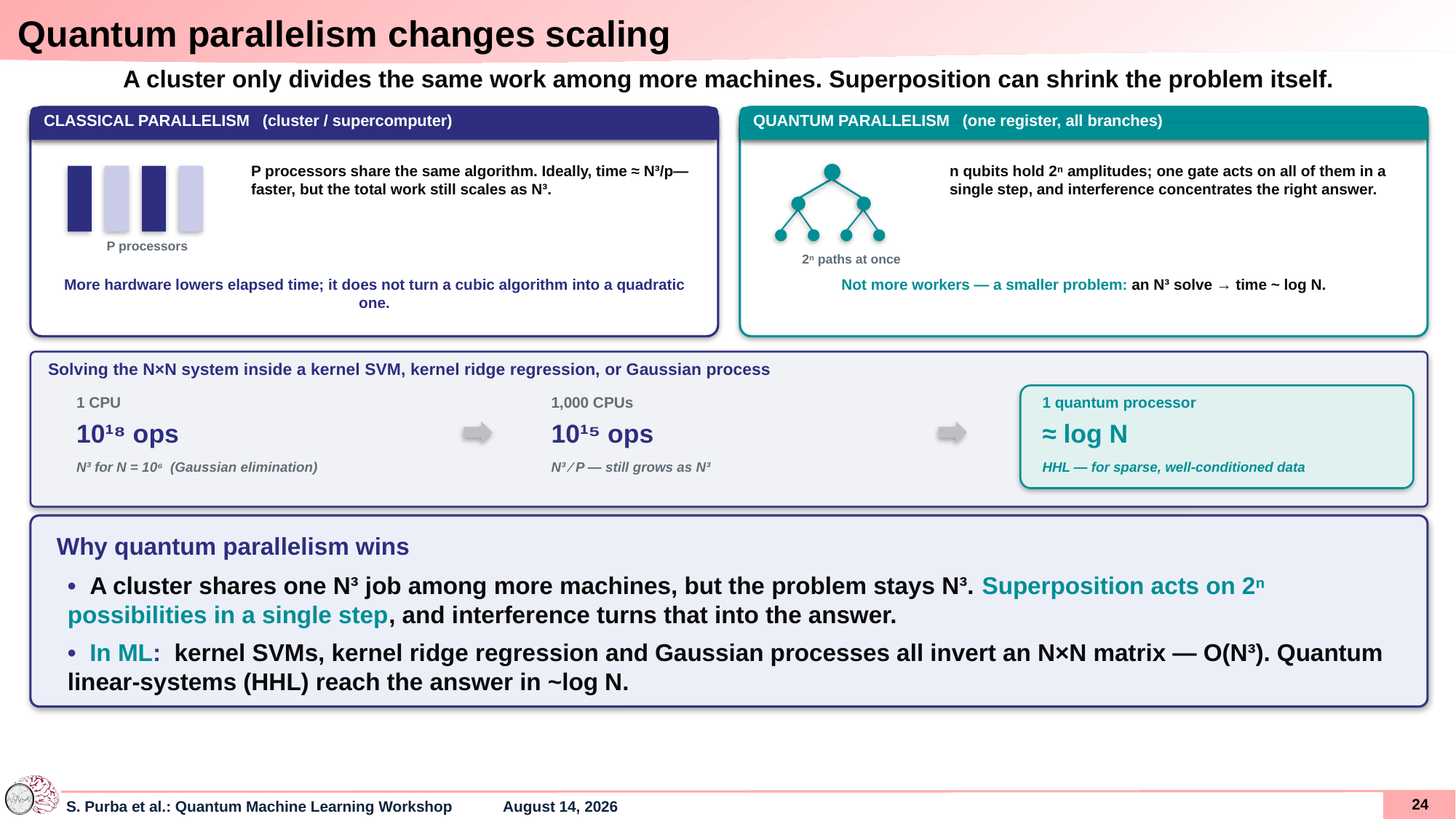

Quantum parallelism changes scaling
A cluster only divides the same work among more machines. Superposition can shrink the problem itself.

CLASSICAL PARALLELISM   (cluster / supercomputer)
QUANTUM PARALLELISM   (one register, all branches)

P processors share the same algorithm. Ideally, time ≈ N³/p—faster, but the total work still scales as N³.
n qubits hold 2ⁿ amplitudes; one gate acts on all of them in a single step, and interference concentrates the right answer.

P processors
2ⁿ paths at once
More hardware lowers elapsed time; it does not turn a cubic algorithm into a quadratic one.
Not more workers — a smaller problem: an N³ solve → time ~ log N.

Solving the N×N system inside a kernel SVM, kernel ridge regression, or Gaussian process

1 CPU
1,000 CPUs
1 quantum processor
10¹⁸ ops
10¹⁵ ops
≈ log N

N³ for N = 10⁶  (Gaussian elimination)
N³ ⁄ P — still grows as N³
HHL — for sparse, well-conditioned data

Why quantum parallelism wins
•  A cluster shares one N³ job among more machines, but the problem stays N³. Superposition acts on 2ⁿ possibilities in a single step, and interference turns that into the answer.
•  In ML:  kernel SVMs, kernel ridge regression and Gaussian processes all invert an N×N matrix — O(N³). Quantum linear-systems (HHL) reach the answer in ~log N.